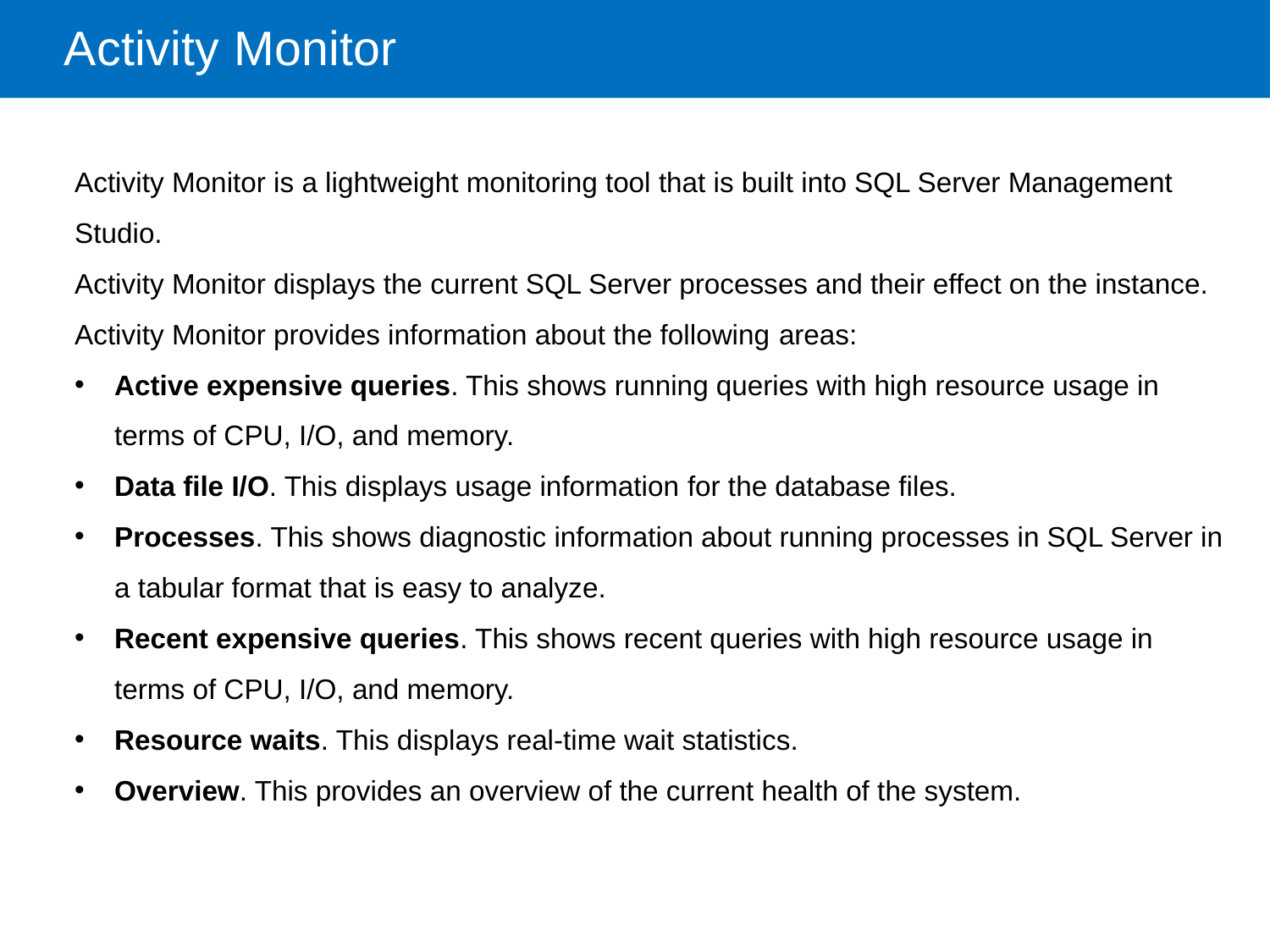

# Activity Monitor
Activity Monitor is a lightweight monitoring tool that is built into SQL Server Management Studio.
Activity Monitor displays the current SQL Server processes and their effect on the instance. Activity Monitor provides information about the following areas:
Active expensive queries. This shows running queries with high resource usage in terms of CPU, I/O, and memory.
Data file I/O. This displays usage information for the database files.
Processes. This shows diagnostic information about running processes in SQL Server in a tabular format that is easy to analyze.
Recent expensive queries. This shows recent queries with high resource usage in terms of CPU, I/O, and memory.
Resource waits. This displays real-time wait statistics.
Overview. This provides an overview of the current health of the system.